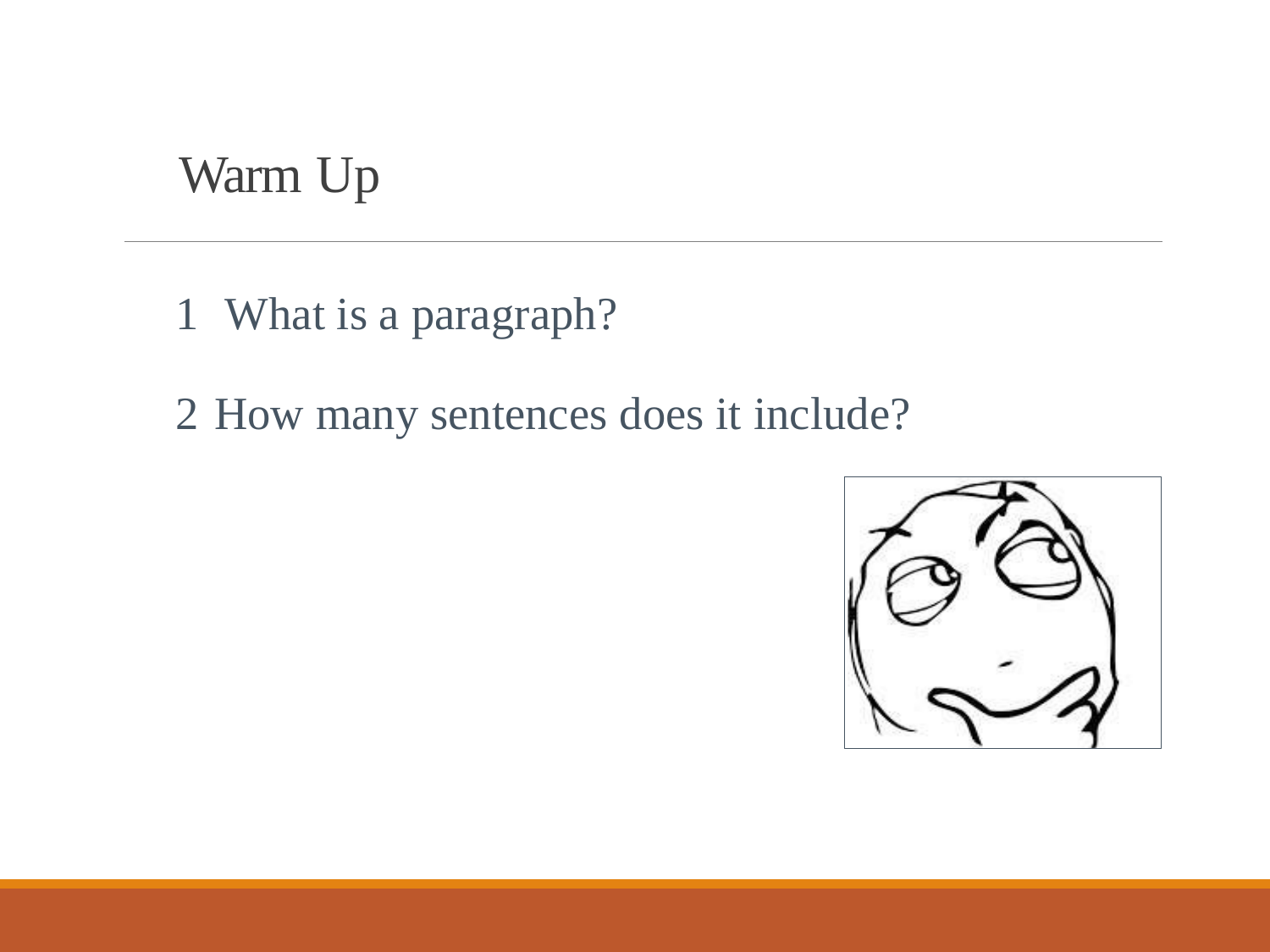

# Warm Up
What is a paragraph?
How many sentences does it include?